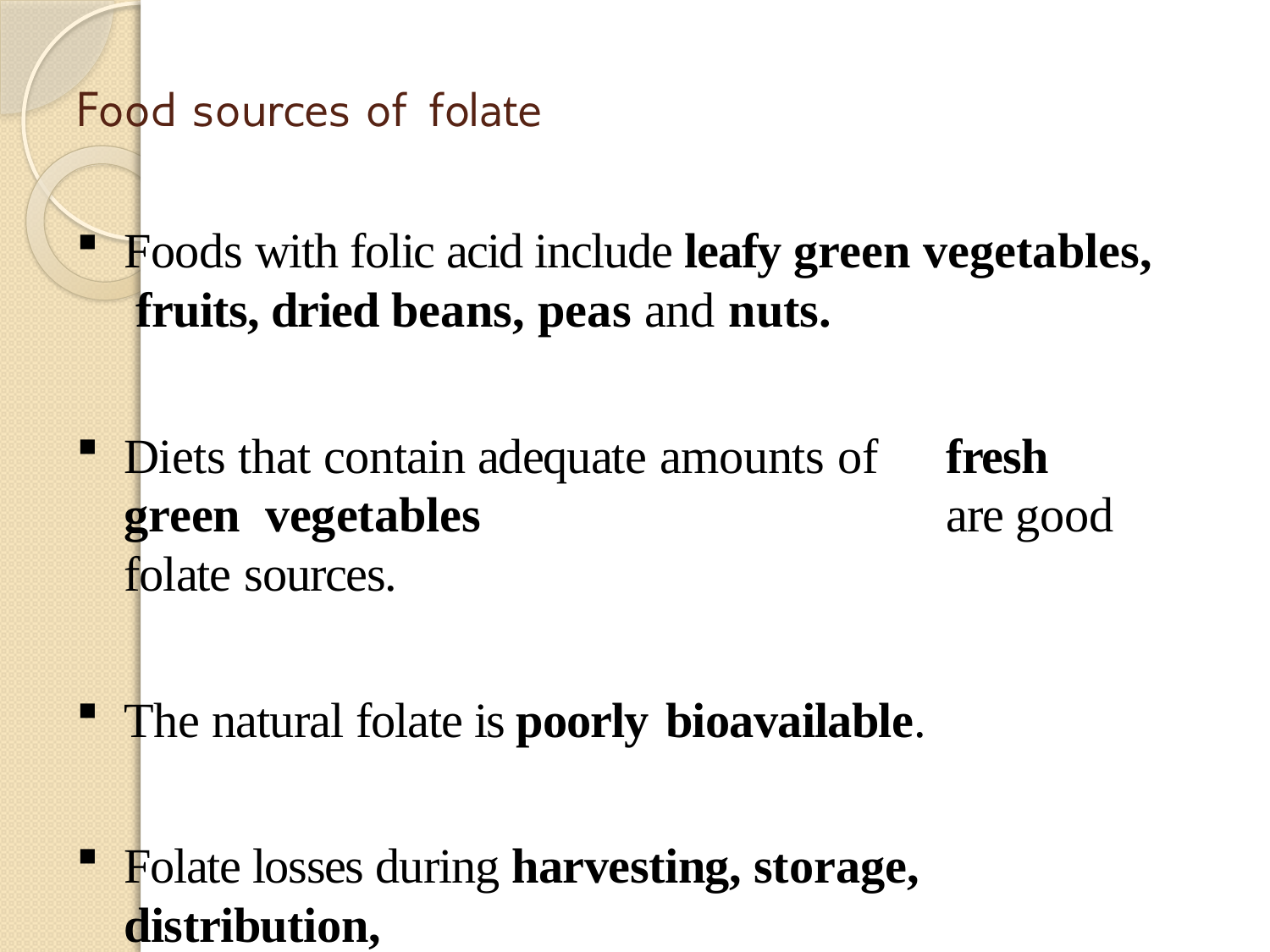

# Food sources of	folate
Foods with folic acid include leafy green vegetables,  fruits, dried beans, peas and nuts.

Diets that contain adequate amounts of	fresh green  vegetables	are good folate sources.

The natural folate is poorly bioavailable.

Folate losses during harvesting, storage, distribution,
and cooking can be considerable.